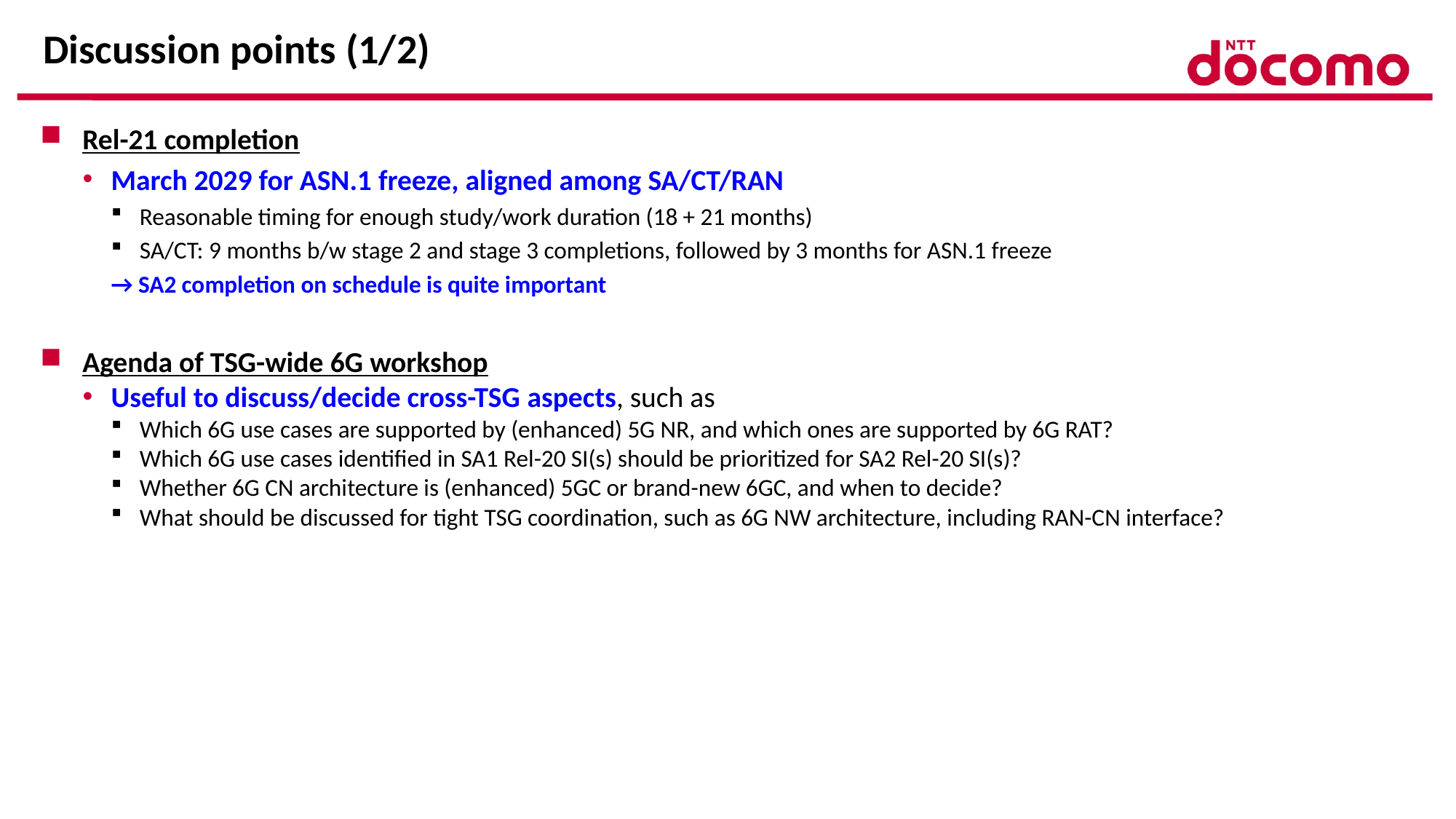

# Discussion points (1/2)
Rel-21 completion
March 2029 for ASN.1 freeze, aligned among SA/CT/RAN
Reasonable timing for enough study/work duration (18 + 21 months)
SA/CT: 9 months b/w stage 2 and stage 3 completions, followed by 3 months for ASN.1 freeze
→ SA2 completion on schedule is quite important

Agenda of TSG-wide 6G workshop
Useful to discuss/decide cross-TSG aspects, such as
Which 6G use cases are supported by (enhanced) 5G NR, and which ones are supported by 6G RAT?
Which 6G use cases identified in SA1 Rel-20 SI(s) should be prioritized for SA2 Rel-20 SI(s)?
Whether 6G CN architecture is (enhanced) 5GC or brand-new 6GC, and when to decide?
What should be discussed for tight TSG coordination, such as 6G NW architecture, including RAN-CN interface?